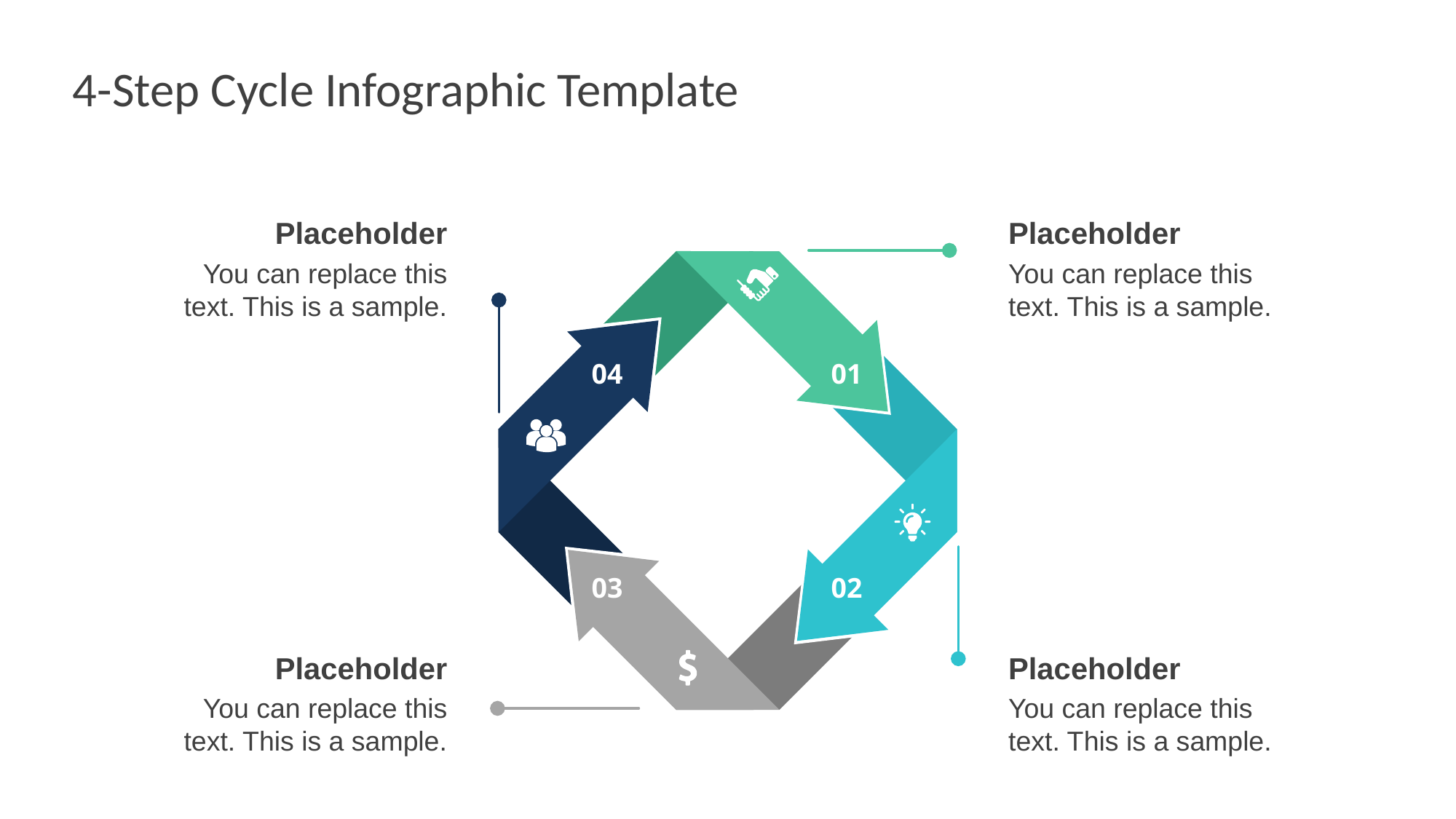

# 4-Step Cycle Infographic Template

04
01

03
02

Placeholder
You can replace this text. This is a sample.
Placeholder
You can replace this text. This is a sample.

Placeholder
You can replace this text. This is a sample.
Placeholder
You can replace this text. This is a sample.